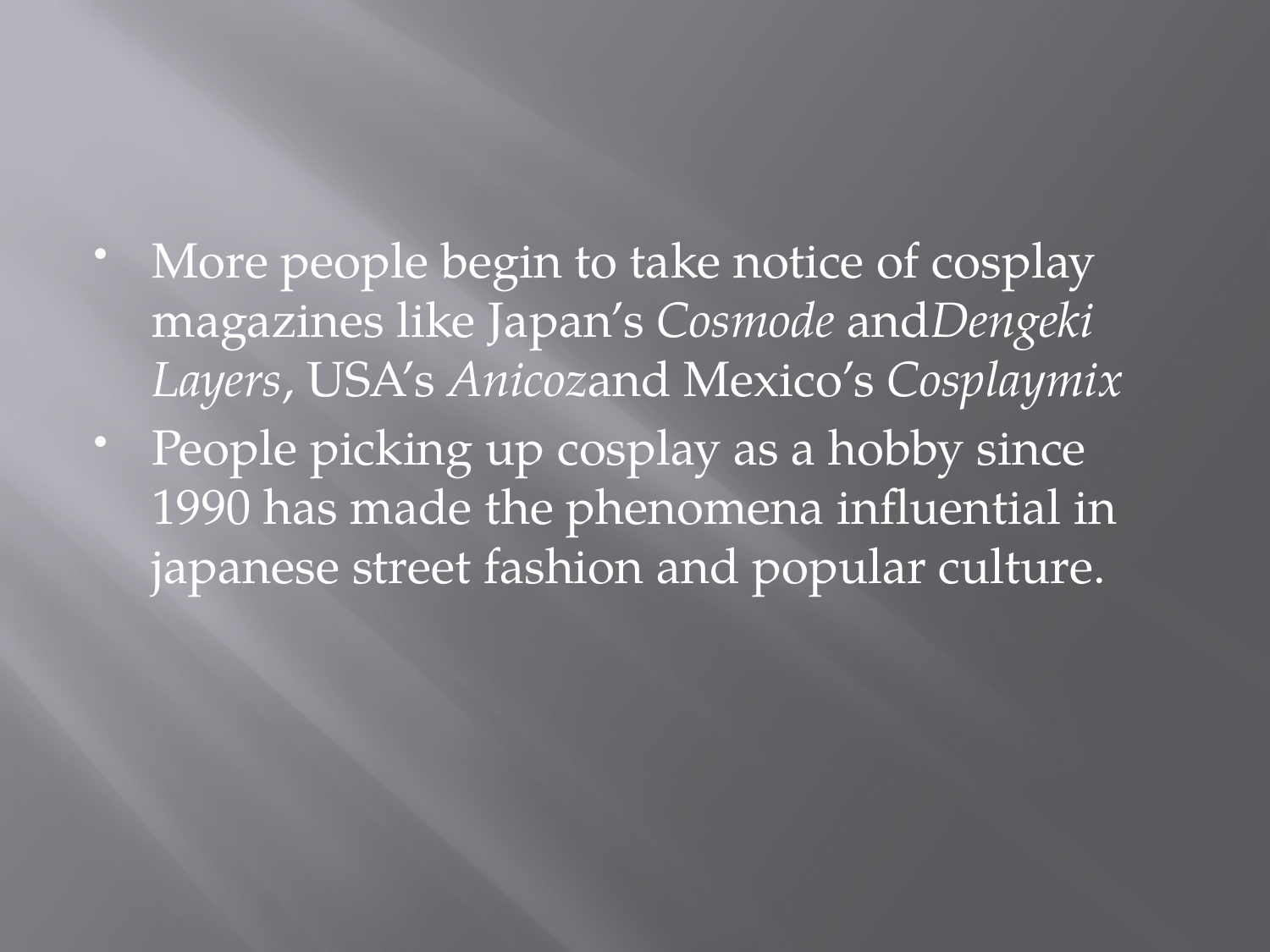

#
More people begin to take notice of cosplay magazines like Japan’s Cosmode andDengeki Layers, USA’s Anicozand Mexico’s Cosplaymix
People picking up cosplay as a hobby since 1990 has made the phenomena influential in japanese street fashion and popular culture.